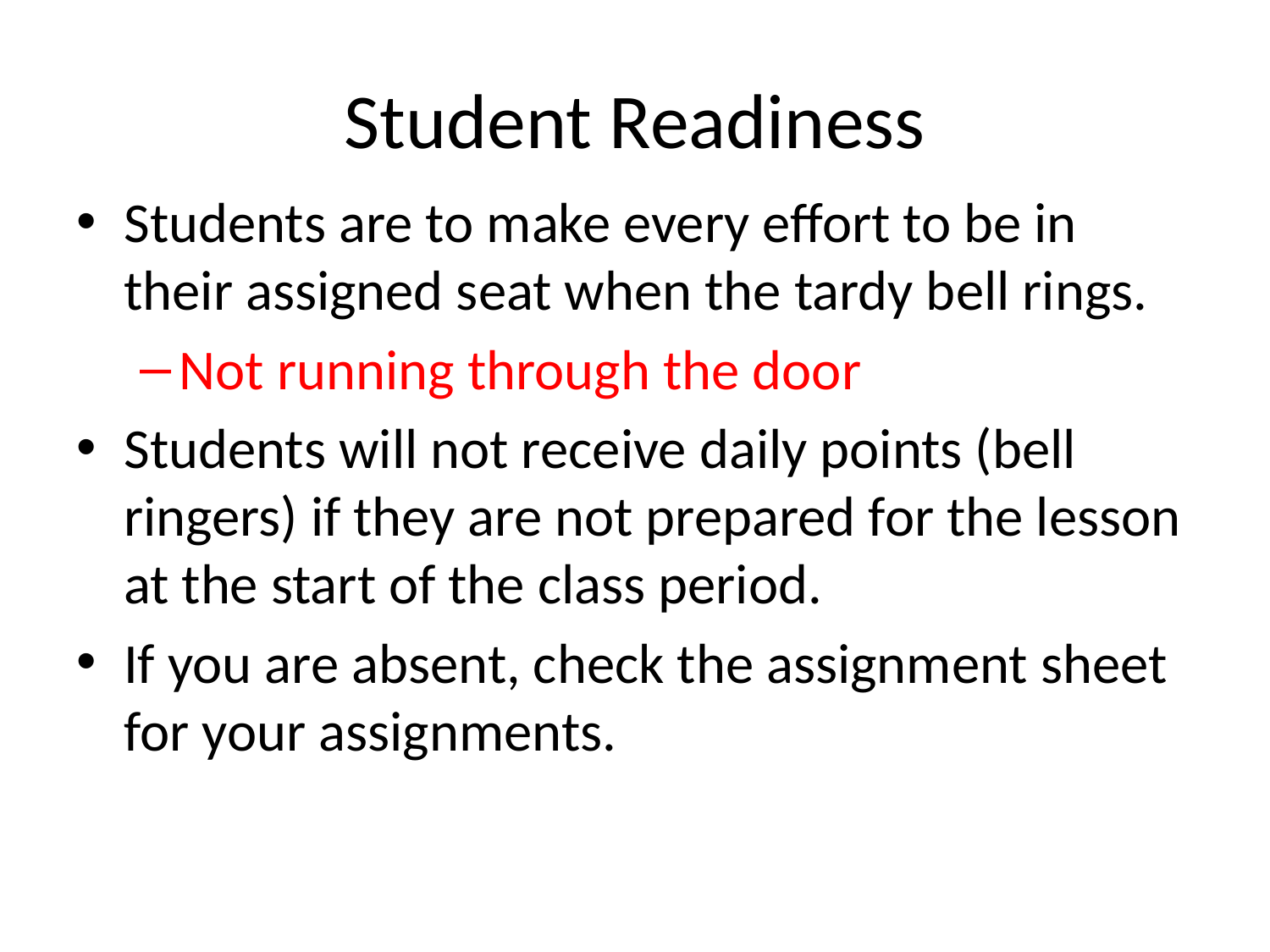

# Student Readiness
Students are to make every effort to be in their assigned seat when the tardy bell rings.
Not running through the door
Students will not receive daily points (bell  ringers) if they are not prepared for the lesson at the start of the class period.
If you are absent, check the assignment sheet for your assignments.